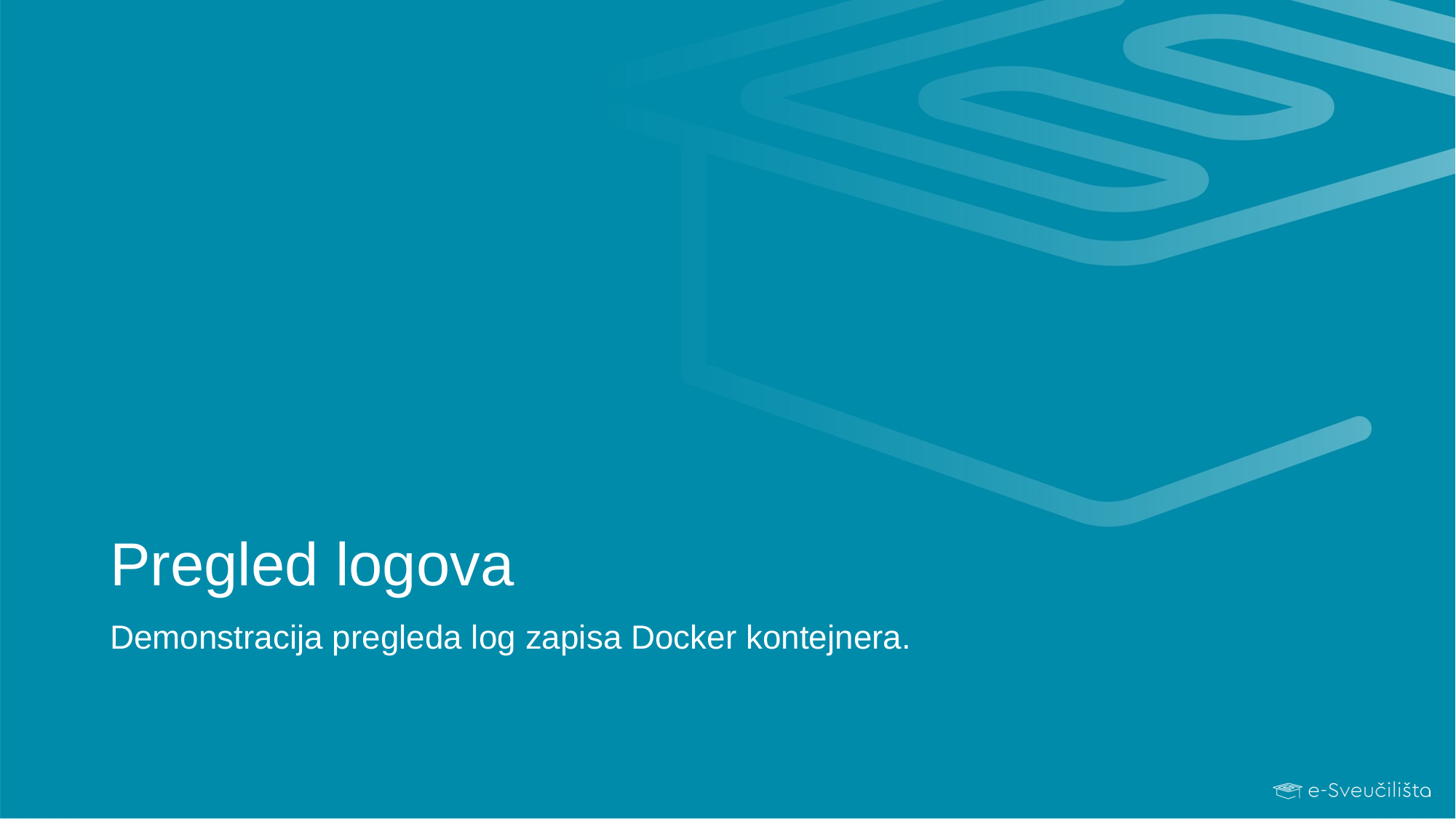

# Pregled logova
Demonstracija pregleda log zapisa Docker kontejnera.